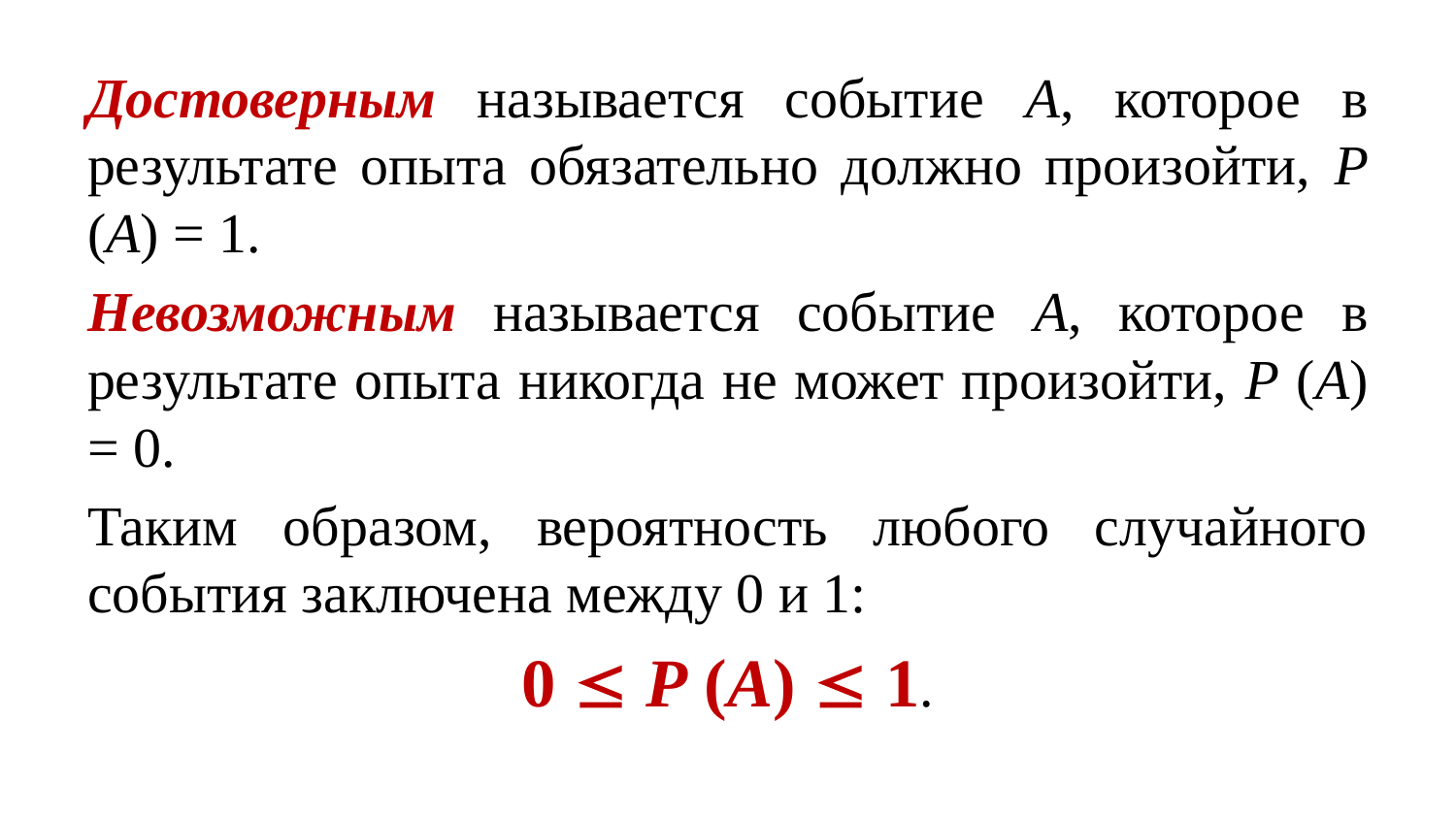

Достоверным называется событие А, которое в результате опыта обязательно должно произойти, P (A) = 1.
Невозможным называется событие А, которое в результате опыта никогда не может произойти, Р (А) = 0.
Таким образом, вероятность любого случайного события заключена между 0 и 1:
0 ≤ Р (А) ≤ 1.